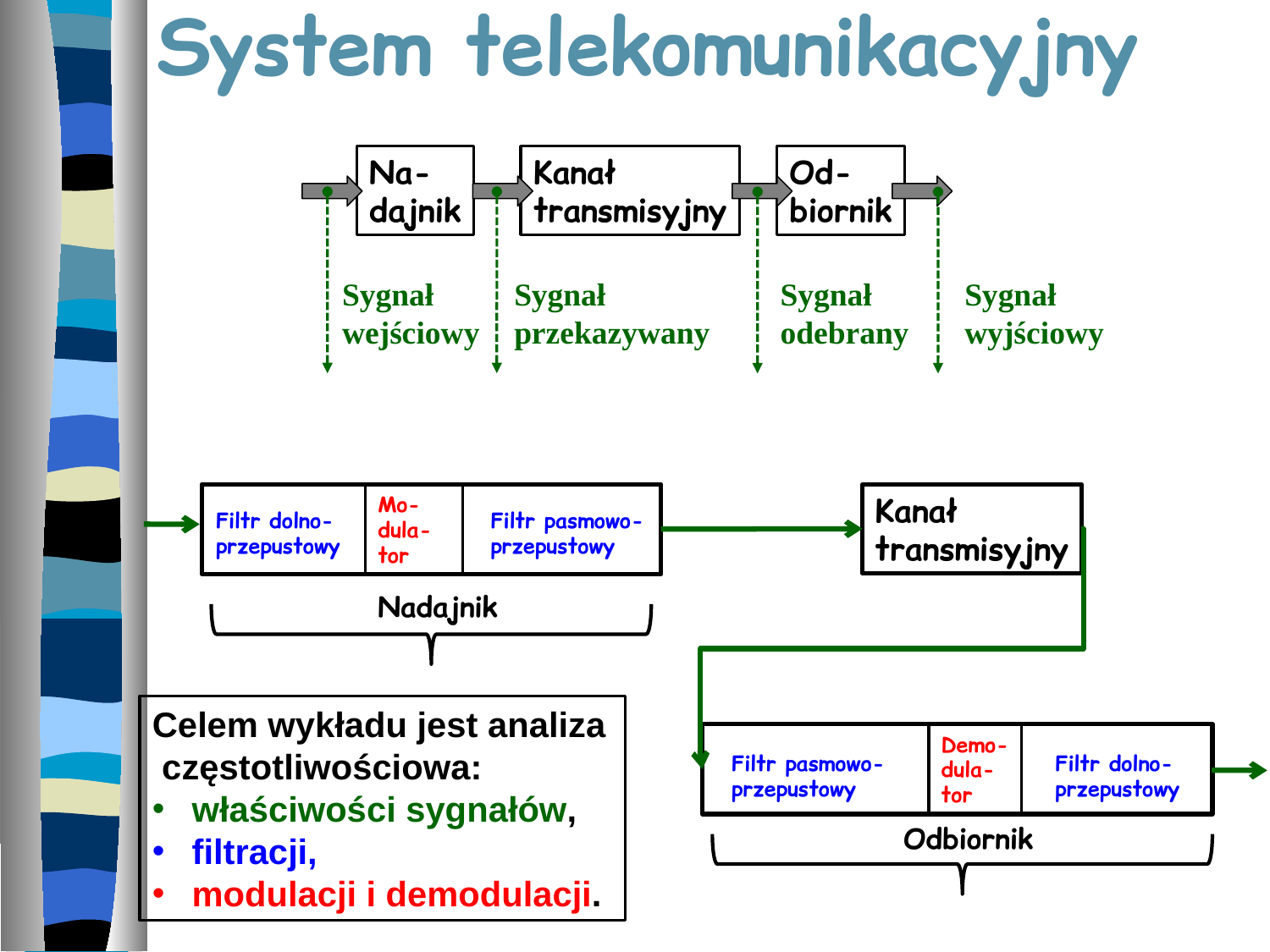

System telekomunikacyjny
Na-
dajnik
Kanał
transmisyjny
Od-
biornik

Sygnał
wejściowy
Sygnał
przekazywany
Sygnał
odebrany
Sygnał
wyjściowy

Kanał
transmisyjny
Mo-
dula-tor
Filtr dolno-
przepustowy
Filtr pasmowo-
przepustowy
Nadajnik

Demo-
dula-
tor
Filtr pasmowo-
przepustowy
Filtr dolno-
przepustowy
Odbiornik
Celem wykładu jest analiza  częstotliwościowa:
właściwości sygnałów,
filtracji,
modulacji i demodulacji.